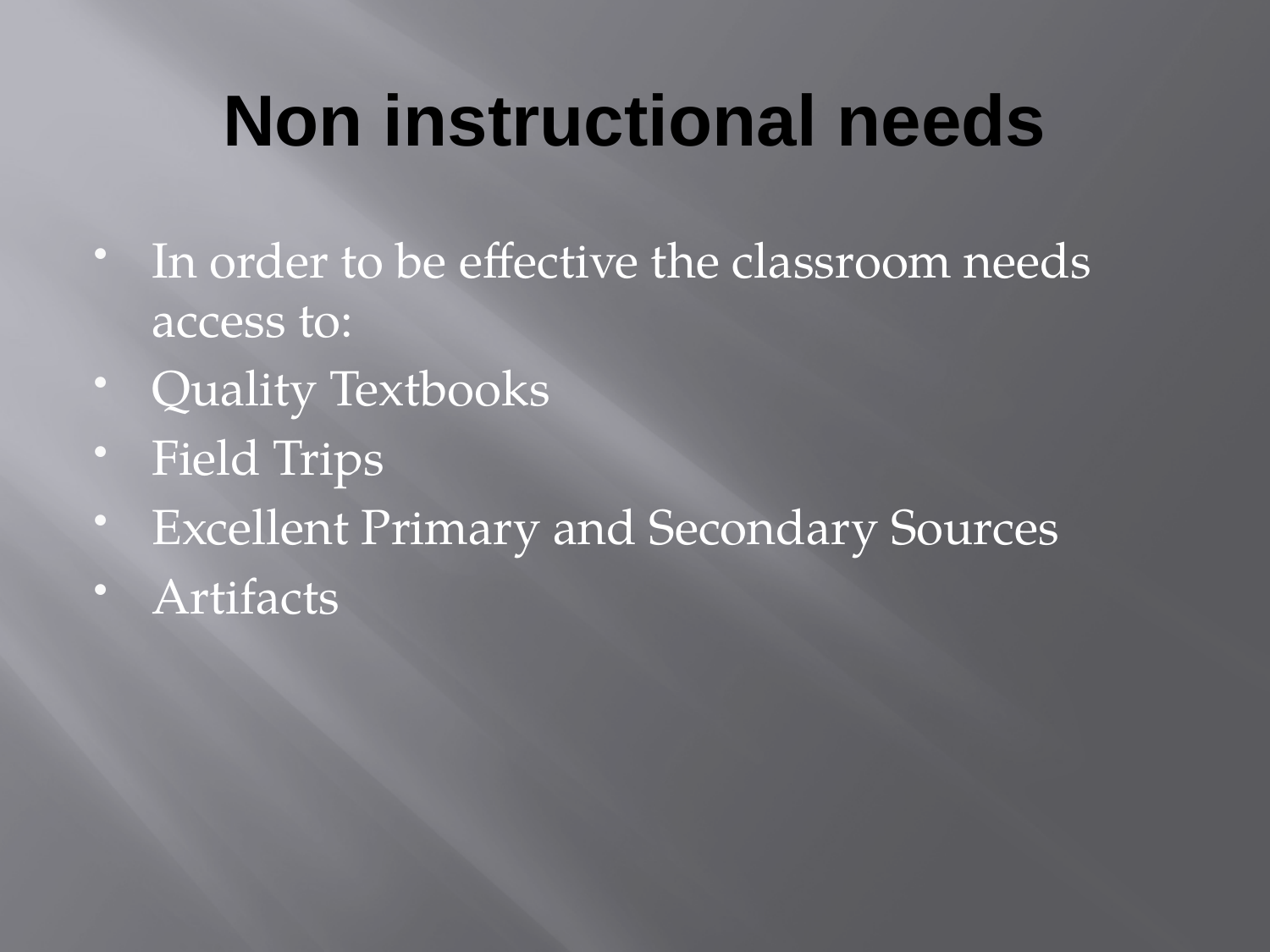

# Non instructional needs
In order to be effective the classroom needs access to:
Quality Textbooks
Field Trips
Excellent Primary and Secondary Sources
Artifacts